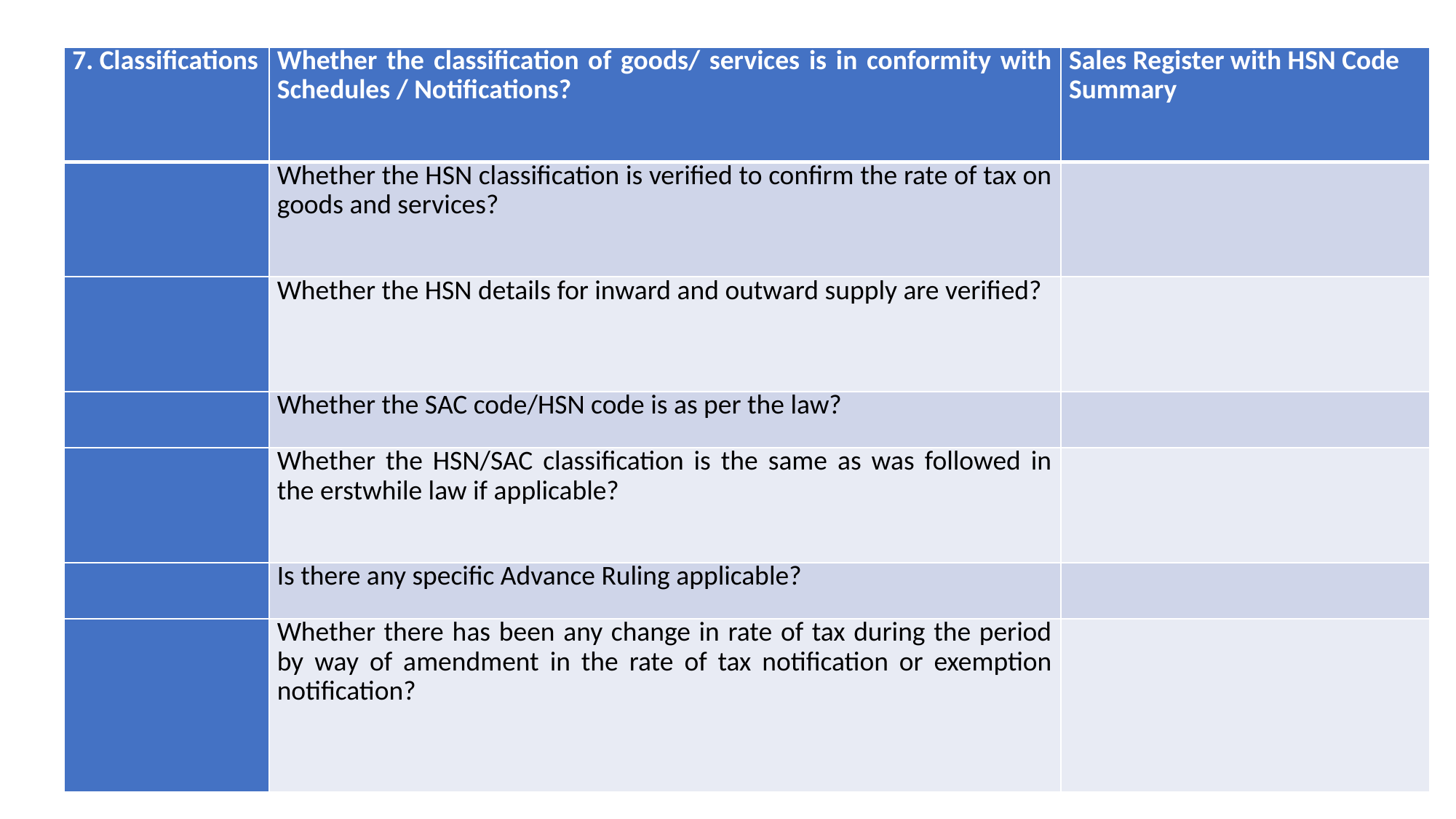

| 7. Classifications | Whether the classification of goods/ services is in conformity with Schedules / Notifications? | Sales Register with HSN Code Summary |
| --- | --- | --- |
|  | Whether the HSN classification is verified to confirm the rate of tax on goods and services? |  |
|  | Whether the HSN details for inward and outward supply are verified? |  |
|  | Whether the SAC code/HSN code is as per the law? |  |
|  | Whether the HSN/SAC classification is the same as was followed in the erstwhile law if applicable? |  |
|  | Is there any specific Advance Ruling applicable? |  |
|  | Whether there has been any change in rate of tax during the period by way of amendment in the rate of tax notification or exemption notification? |  |